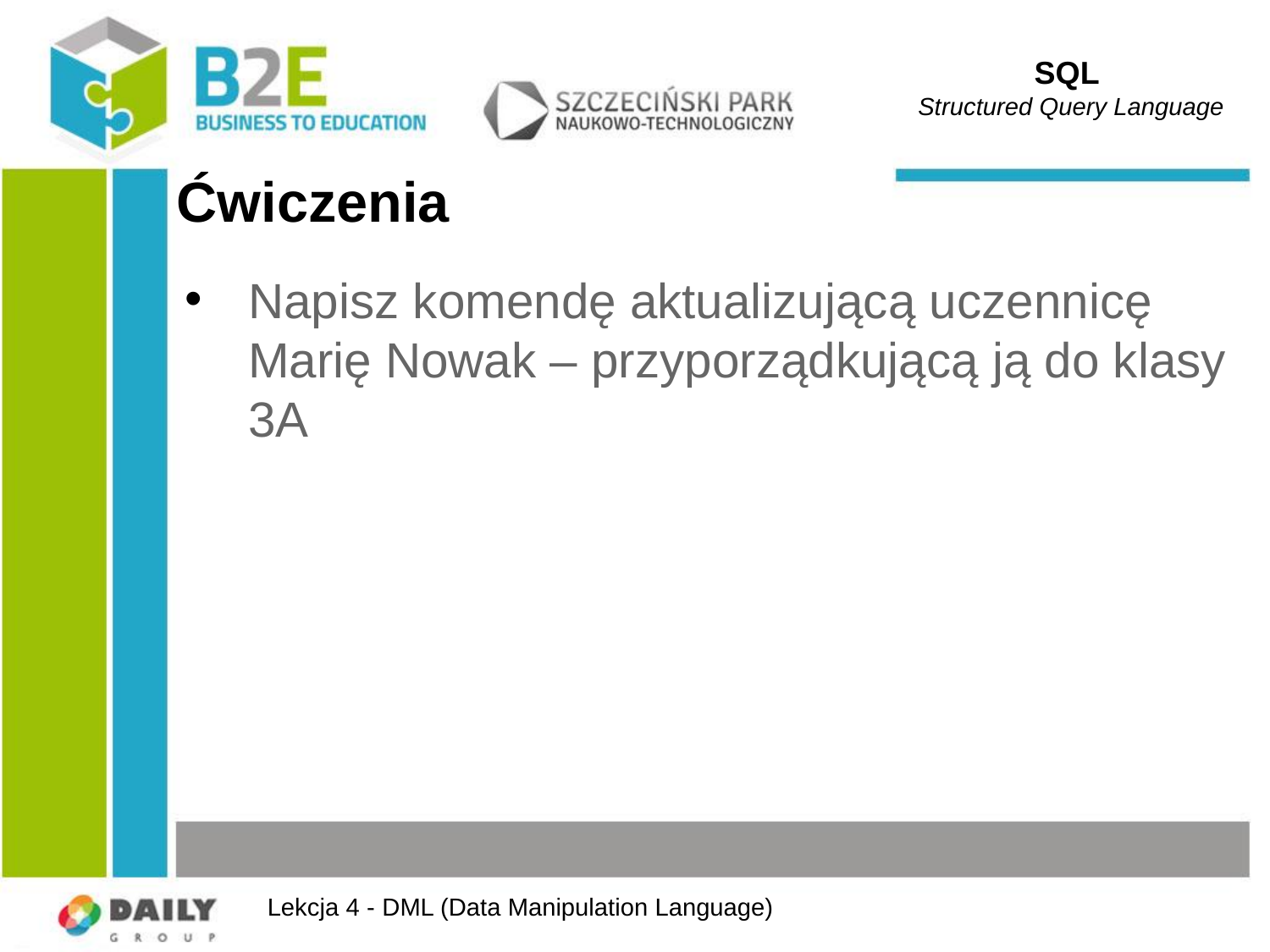

SQL
Structured Query Language
# Ćwiczenia
Napisz komendę aktualizującą uczennicę Marię Nowak – przyporządkującą ją do klasy 3A
Lekcja 4 - DML (Data Manipulation Language)